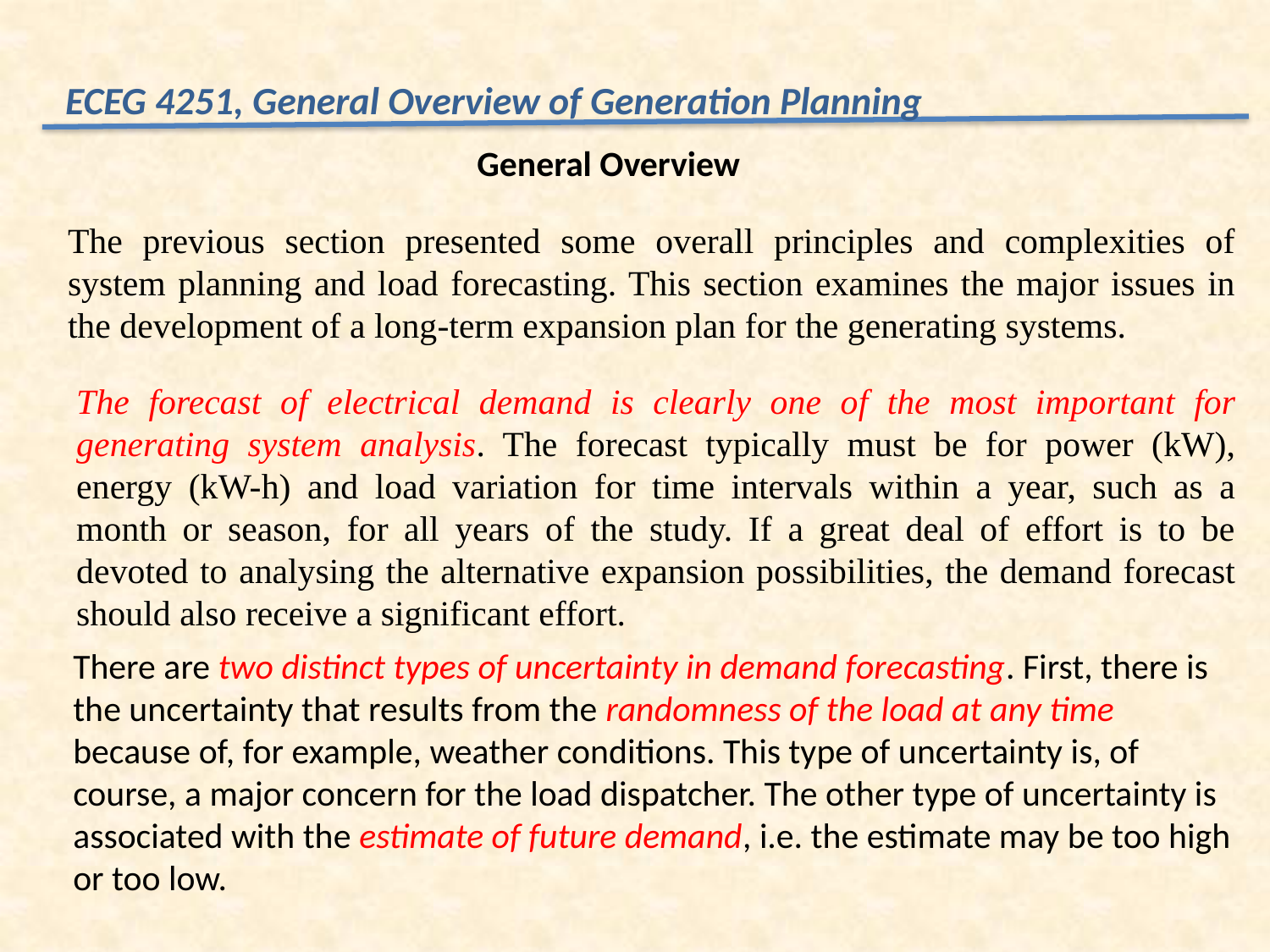

ECEG 4251, General Overview of Generation Planning
General Overview
The previous section presented some overall principles and complexities of system planning and load forecasting. This section examines the major issues in the development of a long-term expansion plan for the generating systems.
The forecast of electrical demand is clearly one of the most important for generating system analysis. The forecast typically must be for power (kW), energy (kW-h) and load variation for time intervals within a year, such as a month or season, for all years of the study. If a great deal of effort is to be devoted to analysing the alternative expansion possibilities, the demand forecast should also receive a significant effort.
There are two distinct types of uncertainty in demand forecasting. First, there is the uncertainty that results from the randomness of the load at any time because of, for example, weather conditions. This type of uncertainty is, of course, a major concern for the load dispatcher. The other type of uncertainty is associated with the estimate of future demand, i.e. the estimate may be too high or too low.